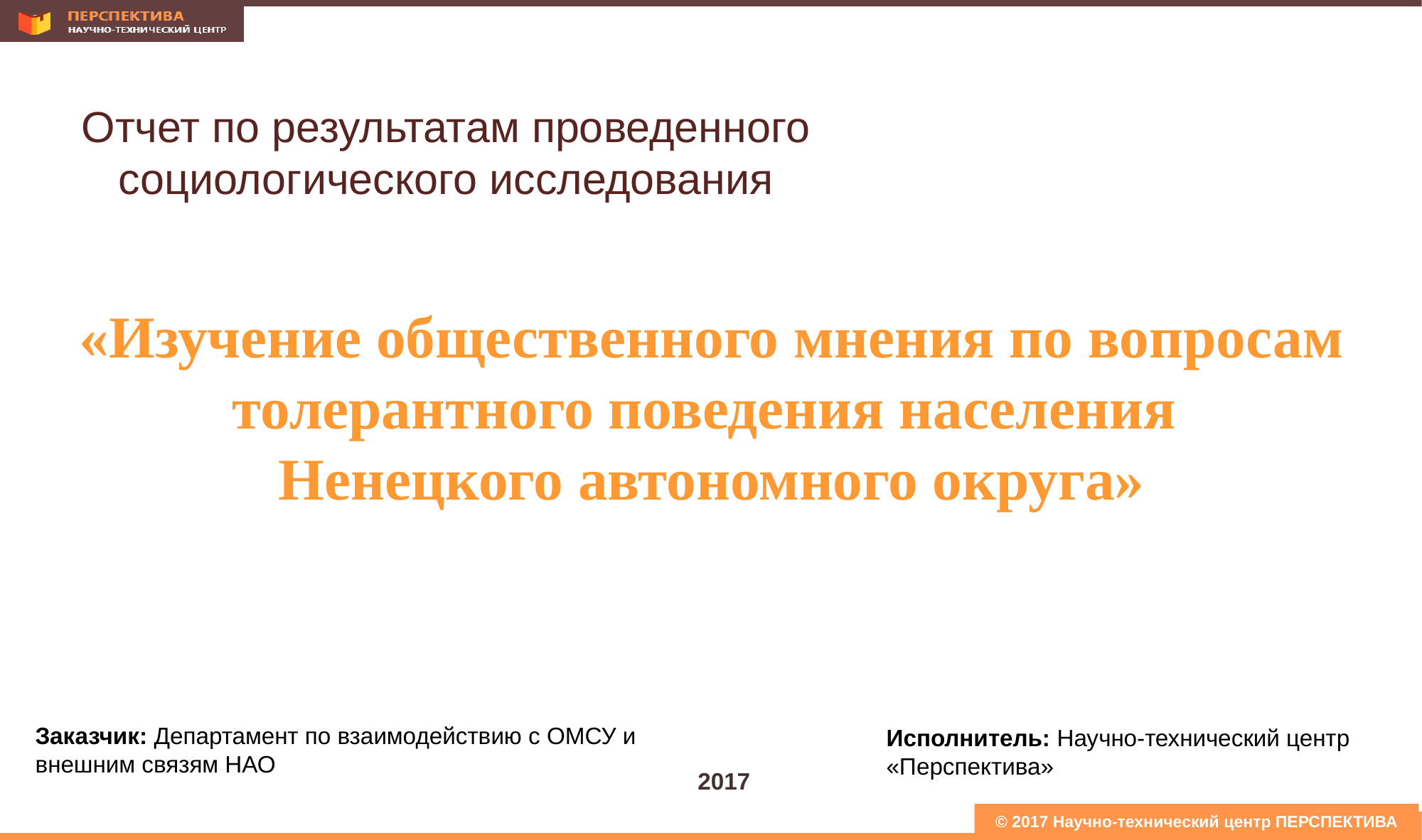

Отчет по результатам проведенного социологического исследования

«Изучение общественного мнения по вопросам толерантного поведения населения
Ненецкого автономного округа»

Заказчик: Департамент по взаимодействию с ОМСУ и внешним связям НАО
Исполнитель: Научно-технический центр «Перспектива»

2017
© 2017 Научно-технический центр ПЕРСПЕКТИВА